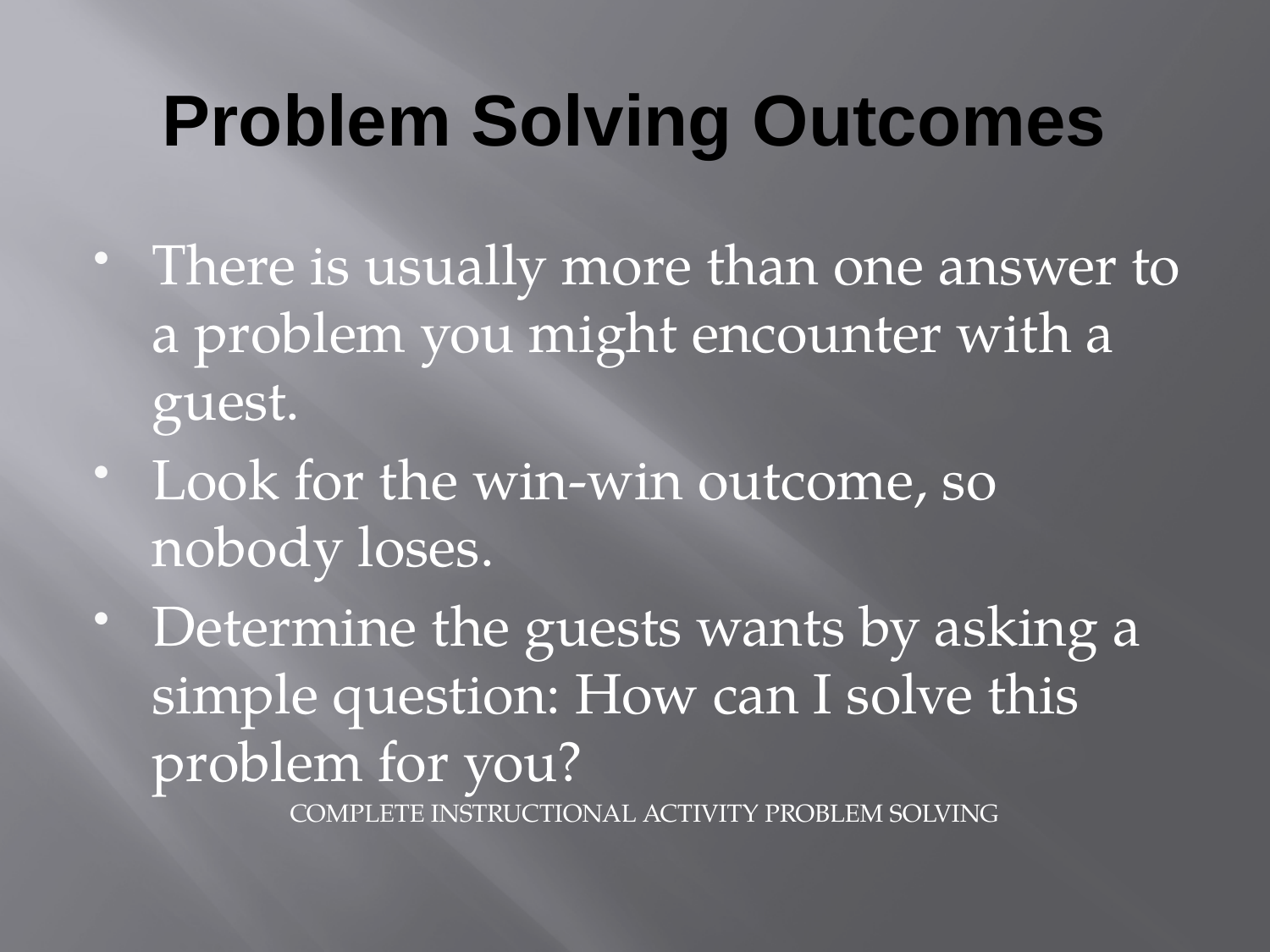

# Problem Solving Outcomes
There is usually more than one answer to a problem you might encounter with a guest.
Look for the win-win outcome, so nobody loses.
Determine the guests wants by asking a simple question: How can I solve this problem for you?
COMPLETE INSTRUCTIONAL ACTIVITY PROBLEM SOLVING